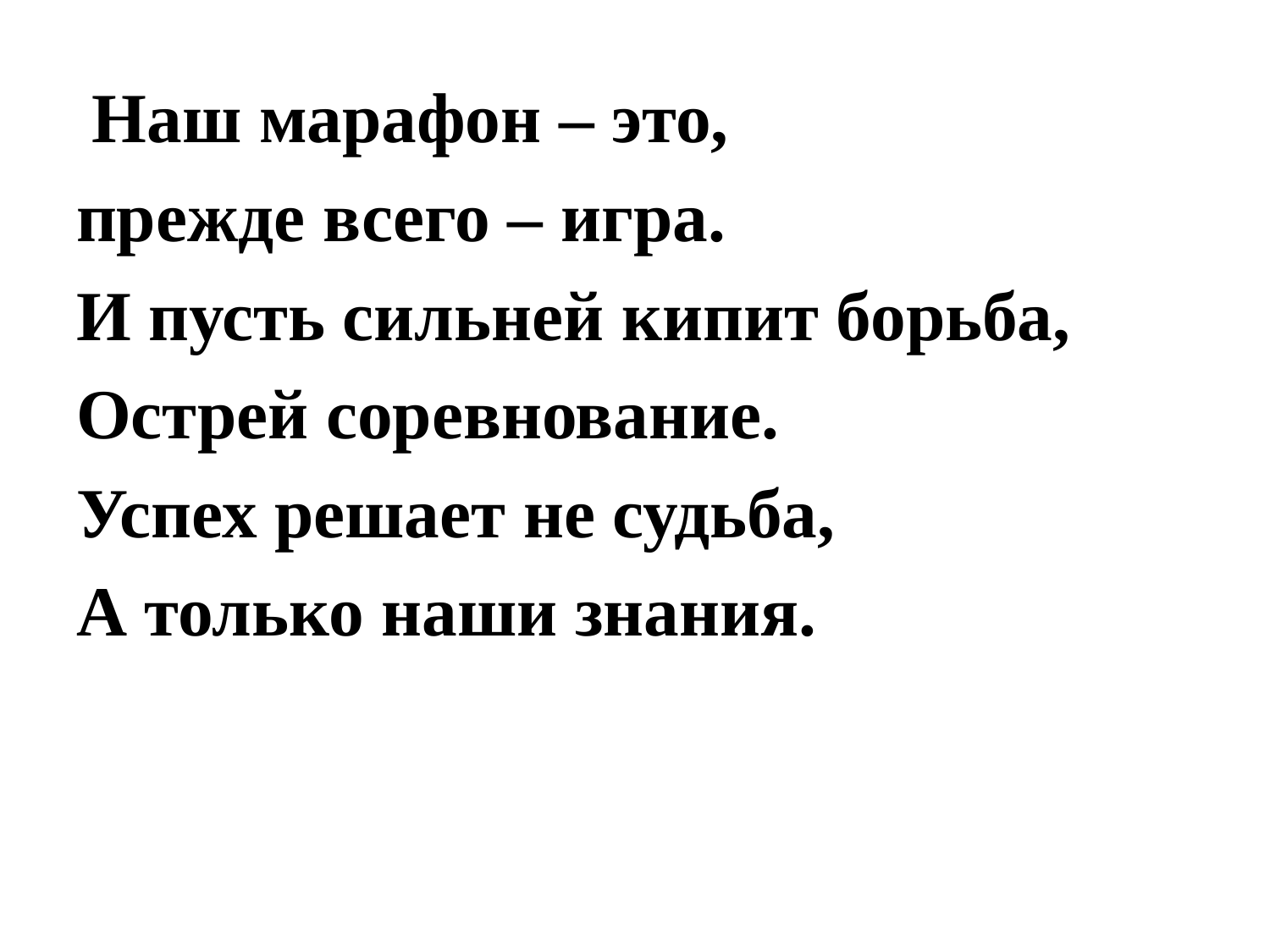

Наш марафон – это,
прежде всего – игра.
И пусть сильней кипит борьба,
Острей соревнование.
Успех решает не судьба,
А только наши знания.